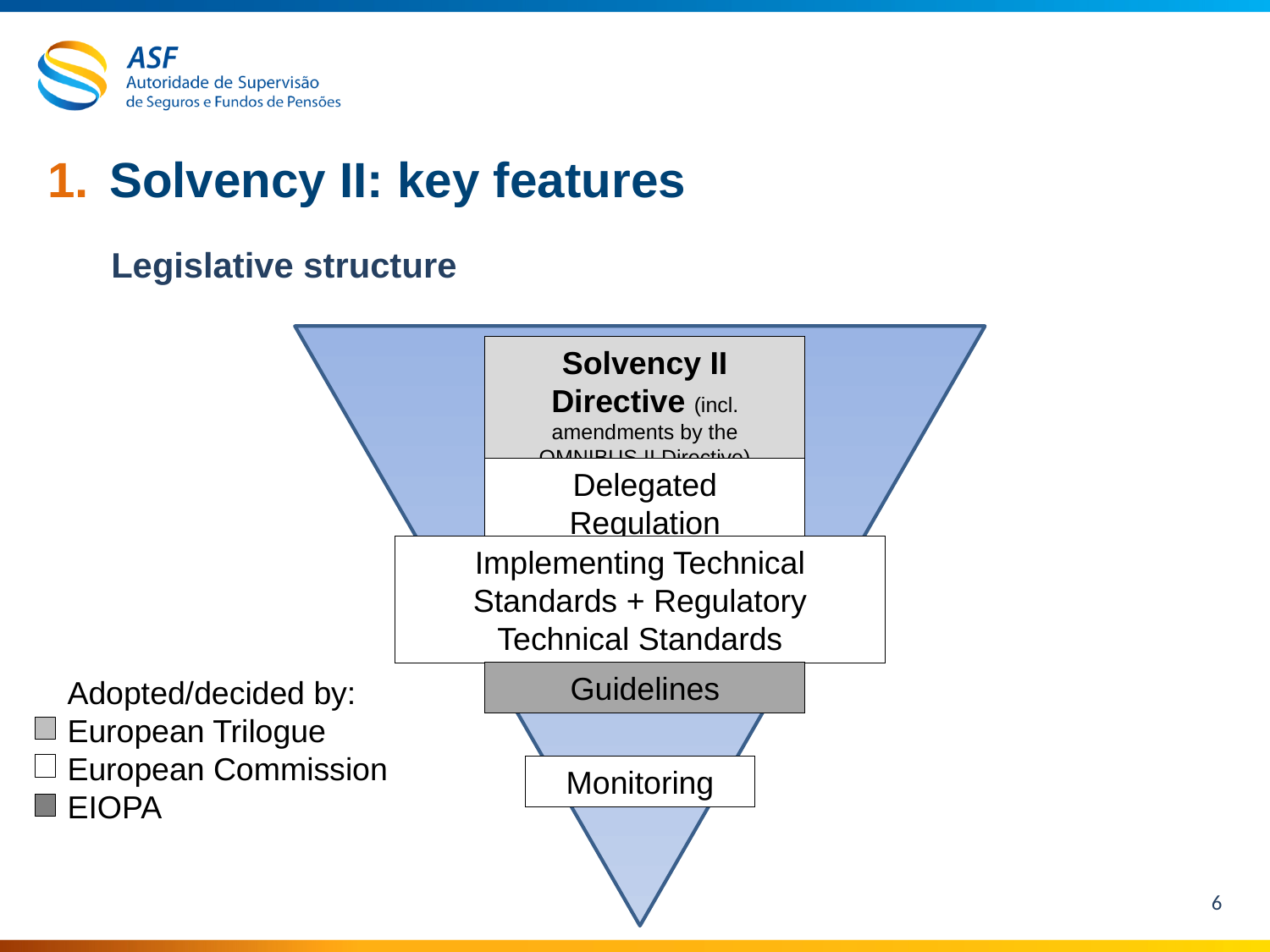

# 1.	Solvency II: key features
Legislative structure

Solvency II Directive (incl. amendments by the
OMNIBUS II Directive)
Delegated Regulation
Implementing Technical Standards + Regulatory Technical Standards
Guidelines
Adopted/decided by:
European Trilogue
European Commission
EIOPA

Monitoring

6